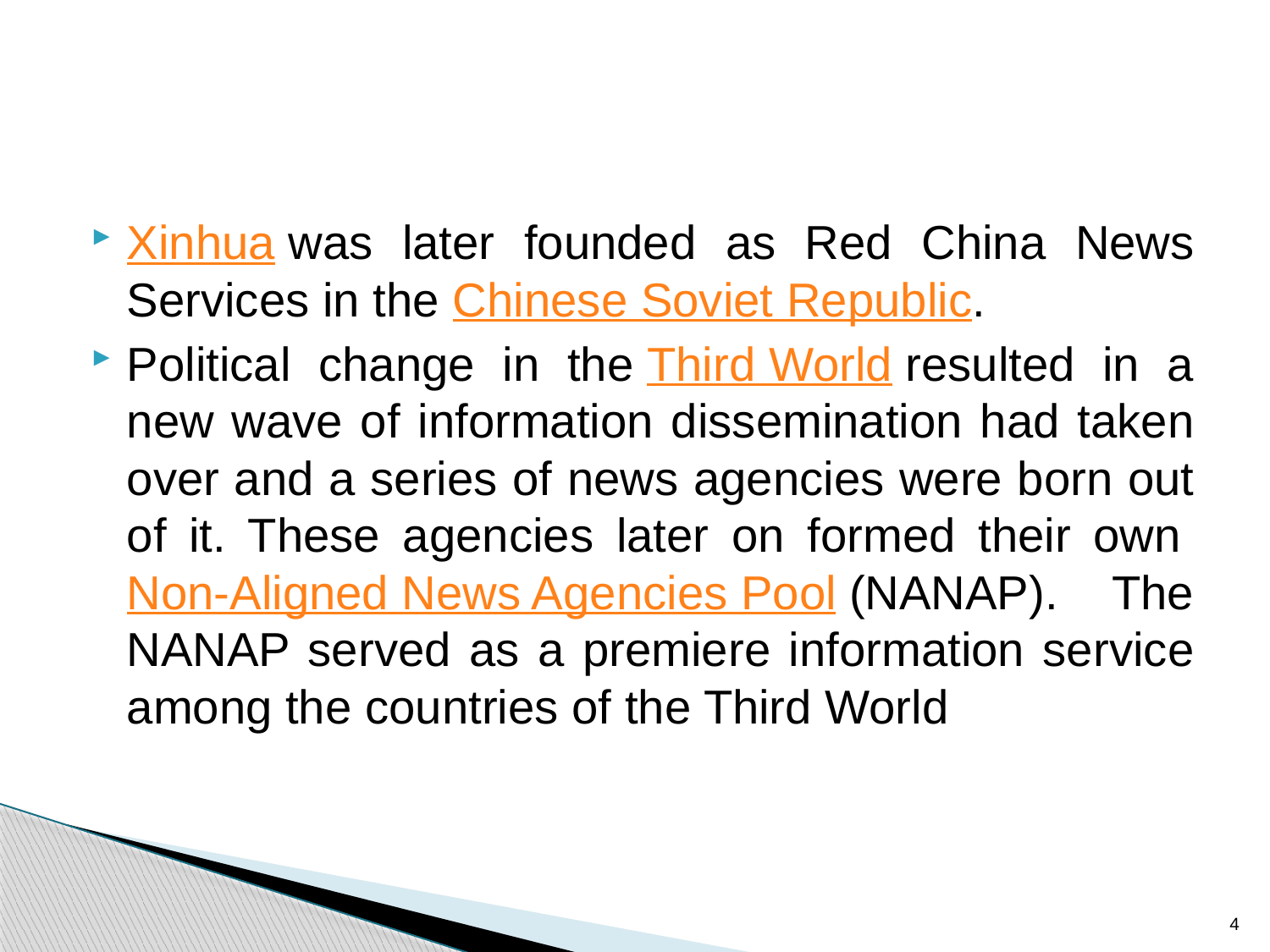

#
Xinhua was later founded as Red China News Services in the Chinese Soviet Republic.
Political change in the Third World resulted in a new wave of information dissemination had taken over and a series of news agencies were born out of it. These agencies later on formed their own Non-Aligned News Agencies Pool (NANAP). The NANAP served as a premiere information service among the countries of the Third World

4